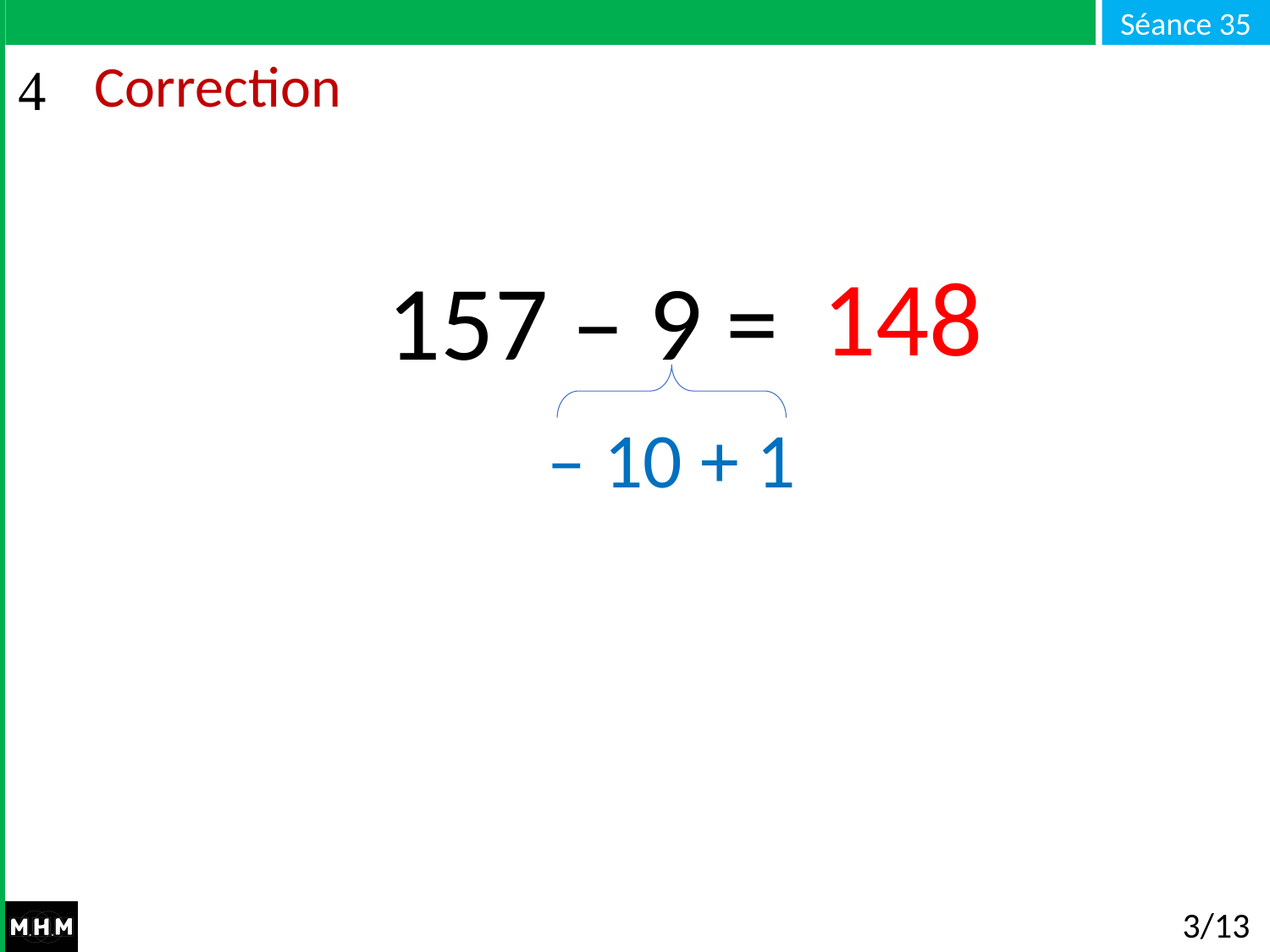

# Correction
148
157 – 9 =

– 10 + 1
3/13